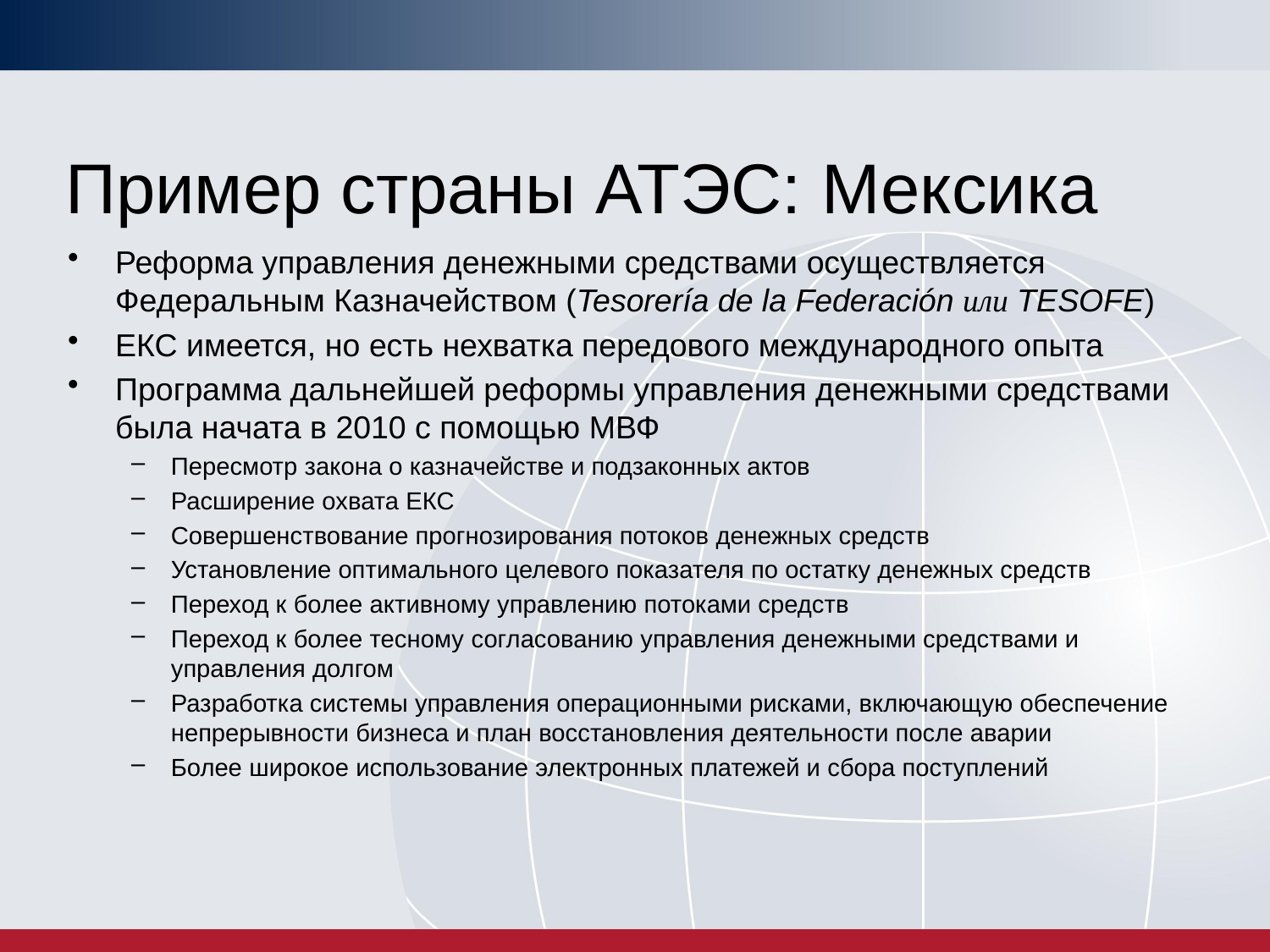

# Пример страны АТЭС: Мексика
Реформа управления денежными средствами осуществляется Федеральным Казначейством (Tesorería de la Federación или TESOFE)
ЕКС имеется, но есть нехватка передового международного опыта
Программа дальнейшей реформы управления денежными средствами была начата в 2010 с помощью МВФ
Пересмотр закона о казначействе и подзаконных актов
Расширение охвата ЕКС
Совершенствование прогнозирования потоков денежных средств
Установление оптимального целевого показателя по остатку денежных средств
Переход к более активному управлению потоками средств
Переход к более тесному согласованию управления денежными средствами и управления долгом
Разработка системы управления операционными рисками, включающую обеспечение непрерывности бизнеса и план восстановления деятельности после аварии
Более широкое использование электронных платежей и сбора поступлений